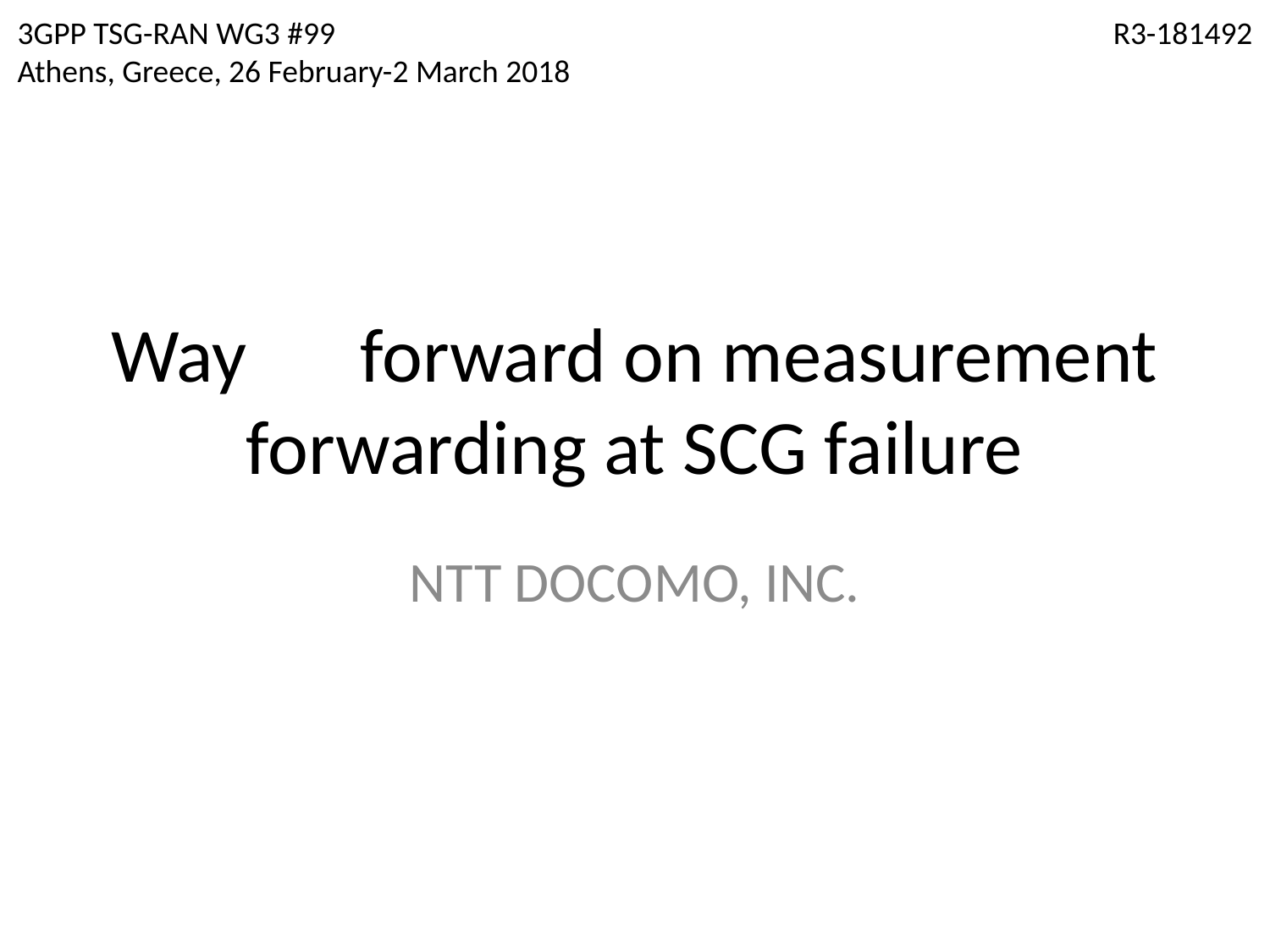

3GPP TSG-RAN WG3 #99
Athens, Greece, 26 February-2 March 2018
R3-181492
# Way　forward on measurement forwarding at SCG failure
NTT DOCOMO, INC.